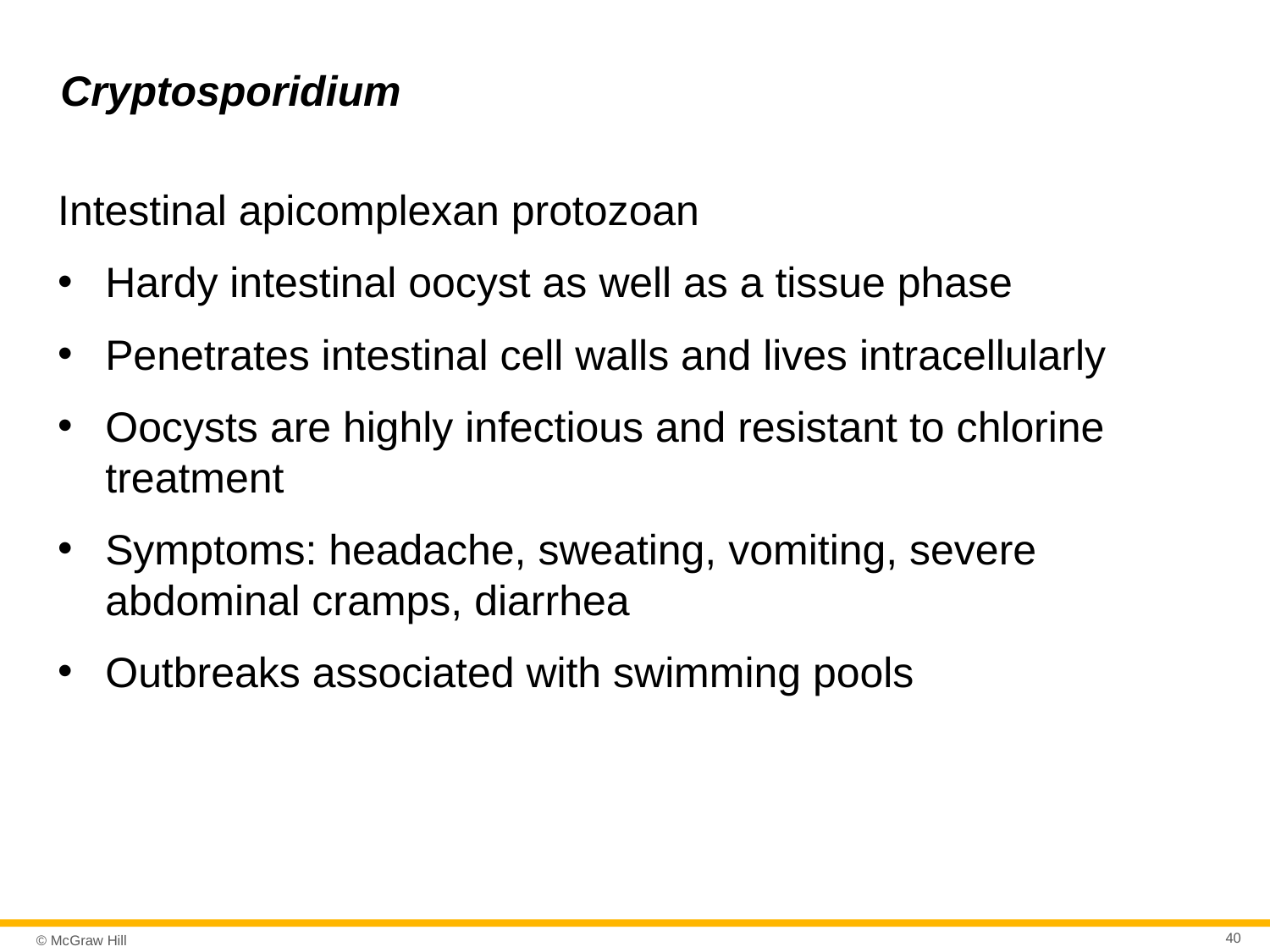

# Cryptosporidium
Intestinal apicomplexan protozoan
Hardy intestinal oocyst as well as a tissue phase
Penetrates intestinal cell walls and lives intracellularly
Oocysts are highly infectious and resistant to chlorine treatment
Symptoms: headache, sweating, vomiting, severe abdominal cramps, diarrhea
Outbreaks associated with swimming pools